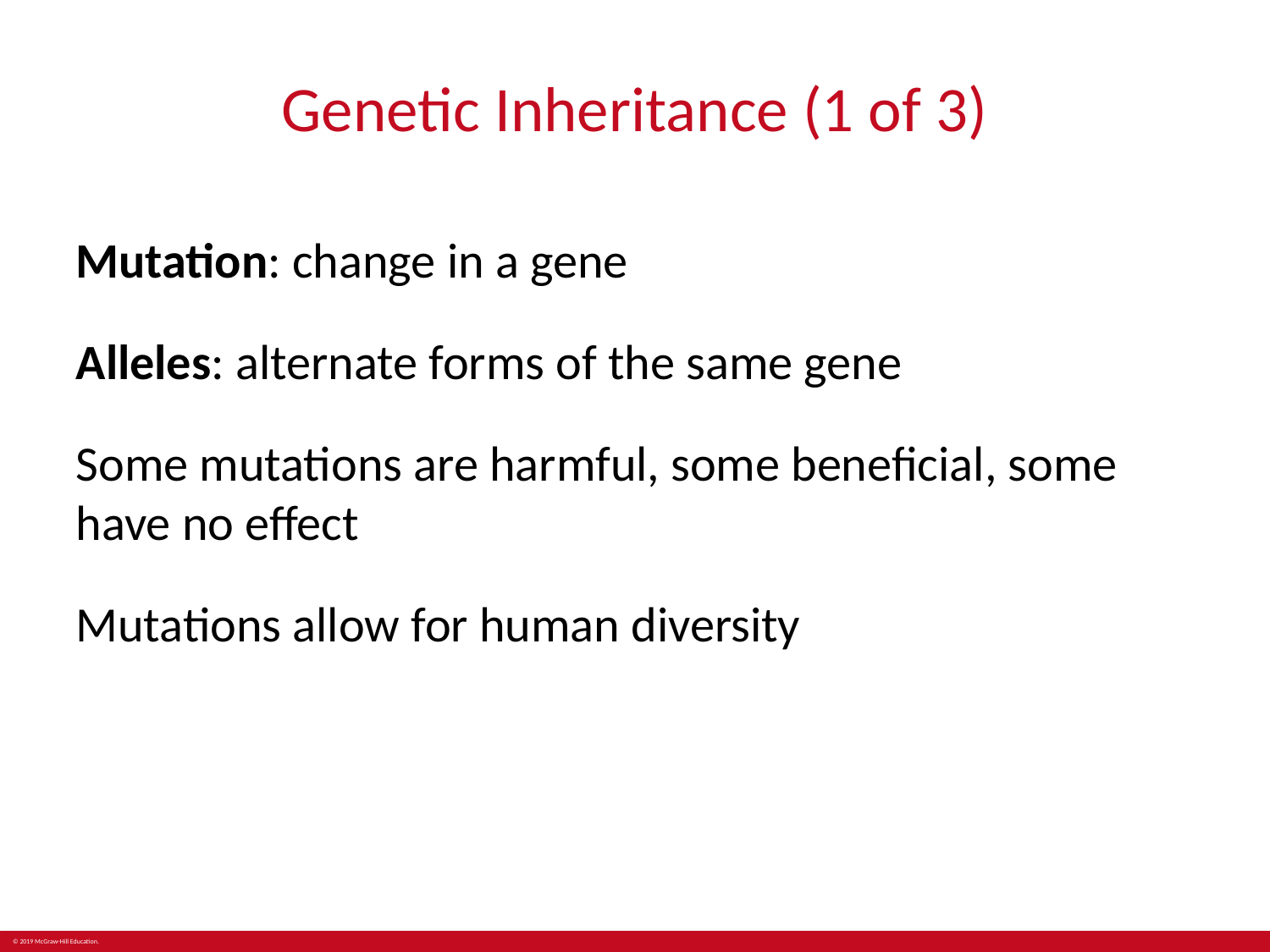

# Genetic Inheritance (1 of 3)
Mutation: change in a gene
Alleles: alternate forms of the same gene
Some mutations are harmful, some beneficial, some have no effect
Mutations allow for human diversity